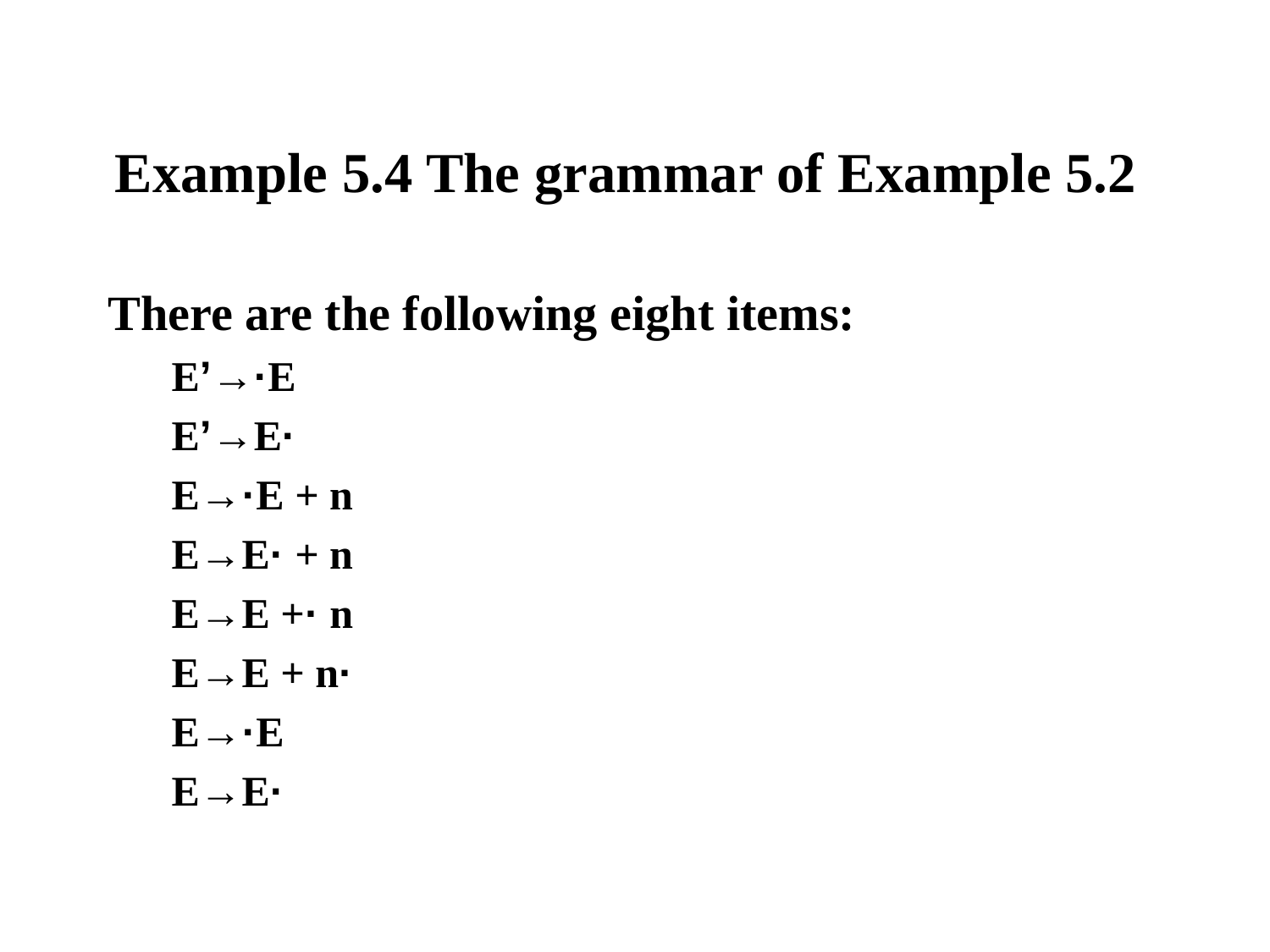

# Example 5.4 The grammar of Example 5.2
There are the following eight items:
E’→·E
E’→E·
E→·E + n
E→E· + n
E→E +· n
E→E + n·
E→·E
E→E·